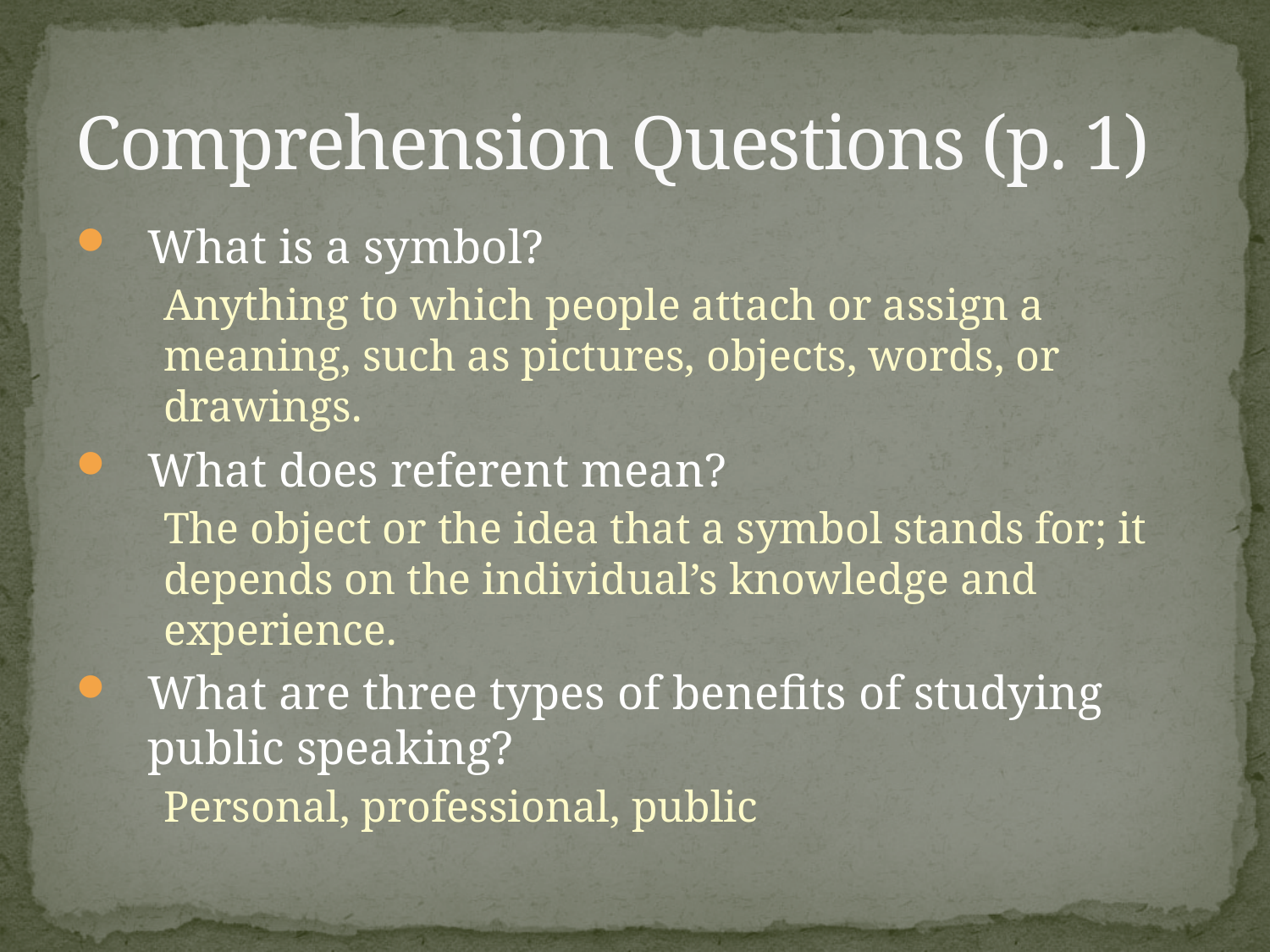

# Comprehension Questions (p. 1)
What is a symbol?
Anything to which people attach or assign a meaning, such as pictures, objects, words, or drawings.
What does referent mean?
The object or the idea that a symbol stands for; it depends on the individual’s knowledge and experience.
What are three types of benefits of studying public speaking?
Personal, professional, public